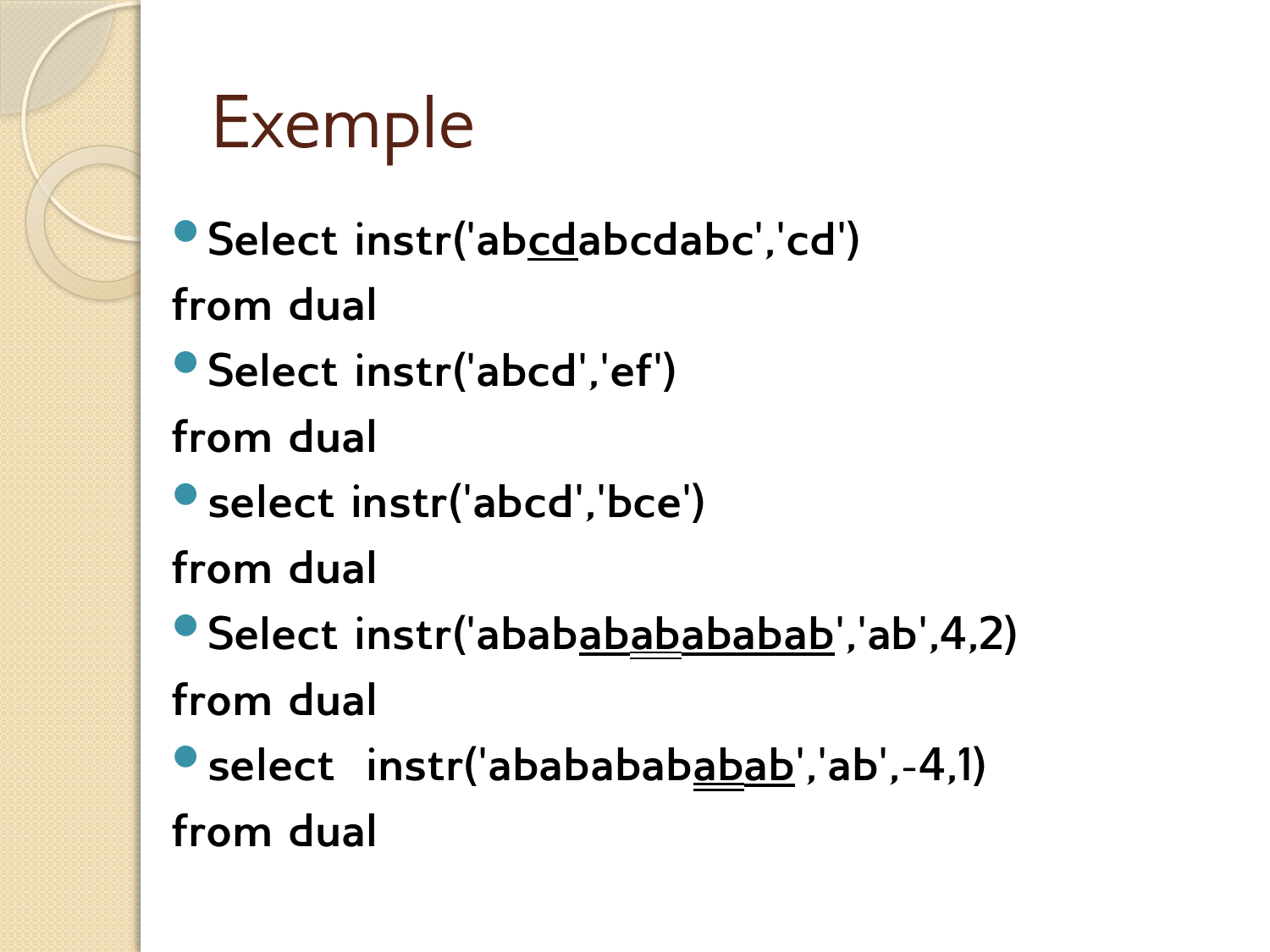

# Exemple
Select instr('abcdabcdabc','cd')
from dual
Select instr('abcd','ef')
from dual
select instr('abcd','bce')
from dual
Select instr('ababababababab','ab',4,2)
from dual
select  instr('abababababab','ab',-4,1)
from dual